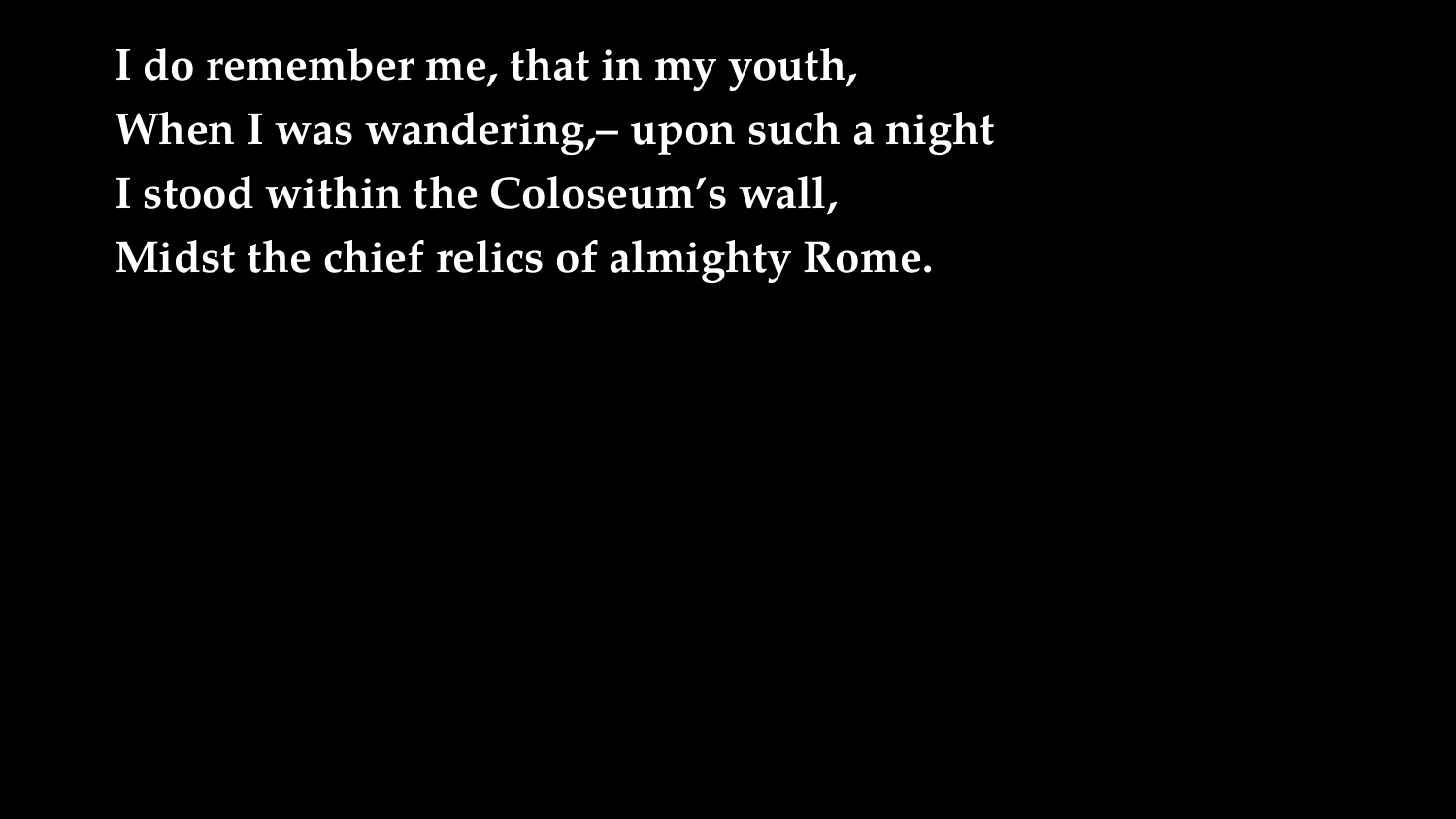

# I do remember me, that in my youth, When I was wandering,– upon such a night I stood within the Coloseum’s wall, Midst the chief relics of almighty Rome.